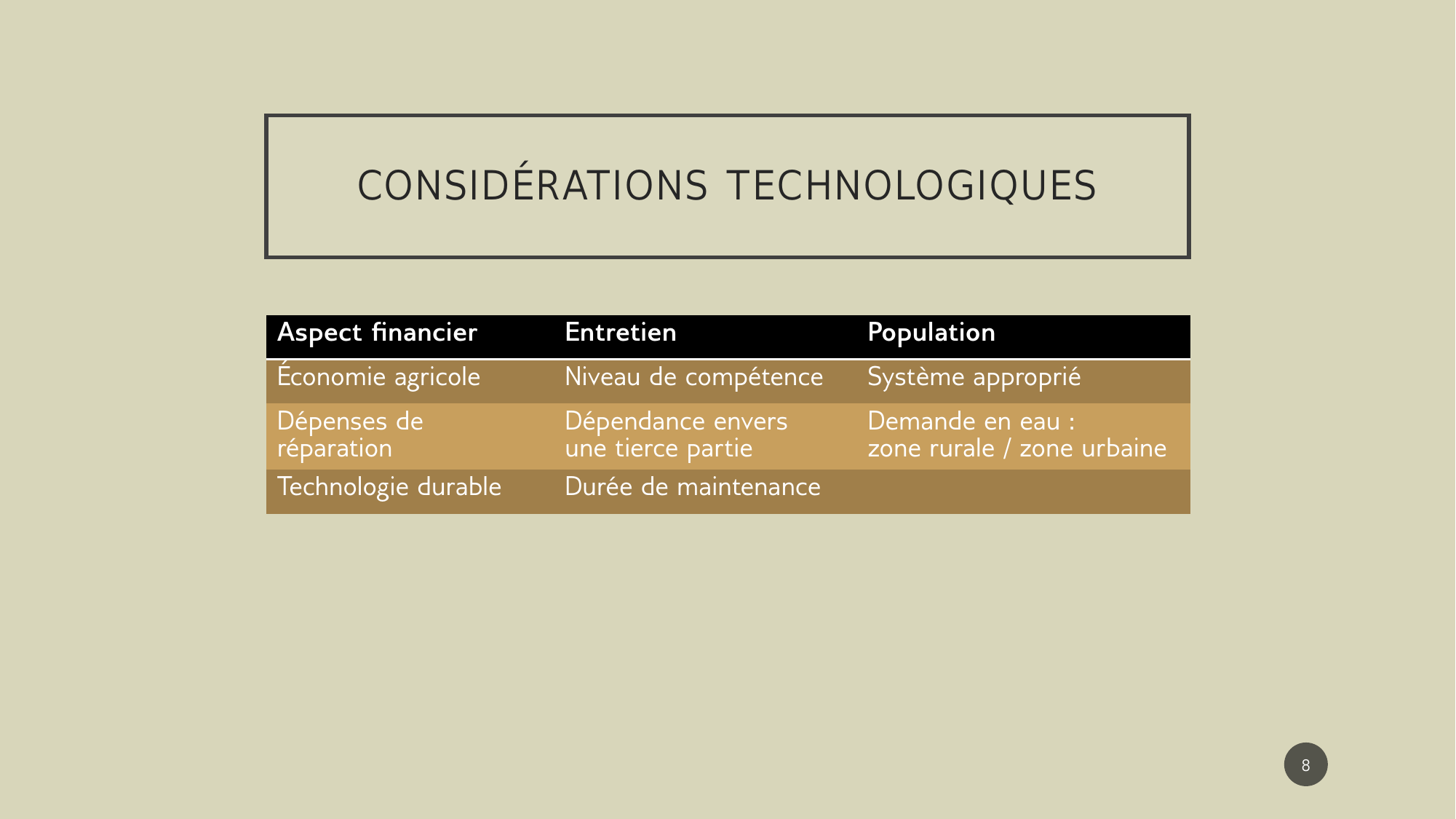

# Considérations technologiques
| Aspect financier | Entretien | Population |
| --- | --- | --- |
| Économie agricole | Niveau de compétence | Système approprié |
| Dépenses de réparation | Dépendance envers une tierce partie | Demande en eau : zone rurale / zone urbaine |
| Technologie durable | Durée de maintenance |  |
8